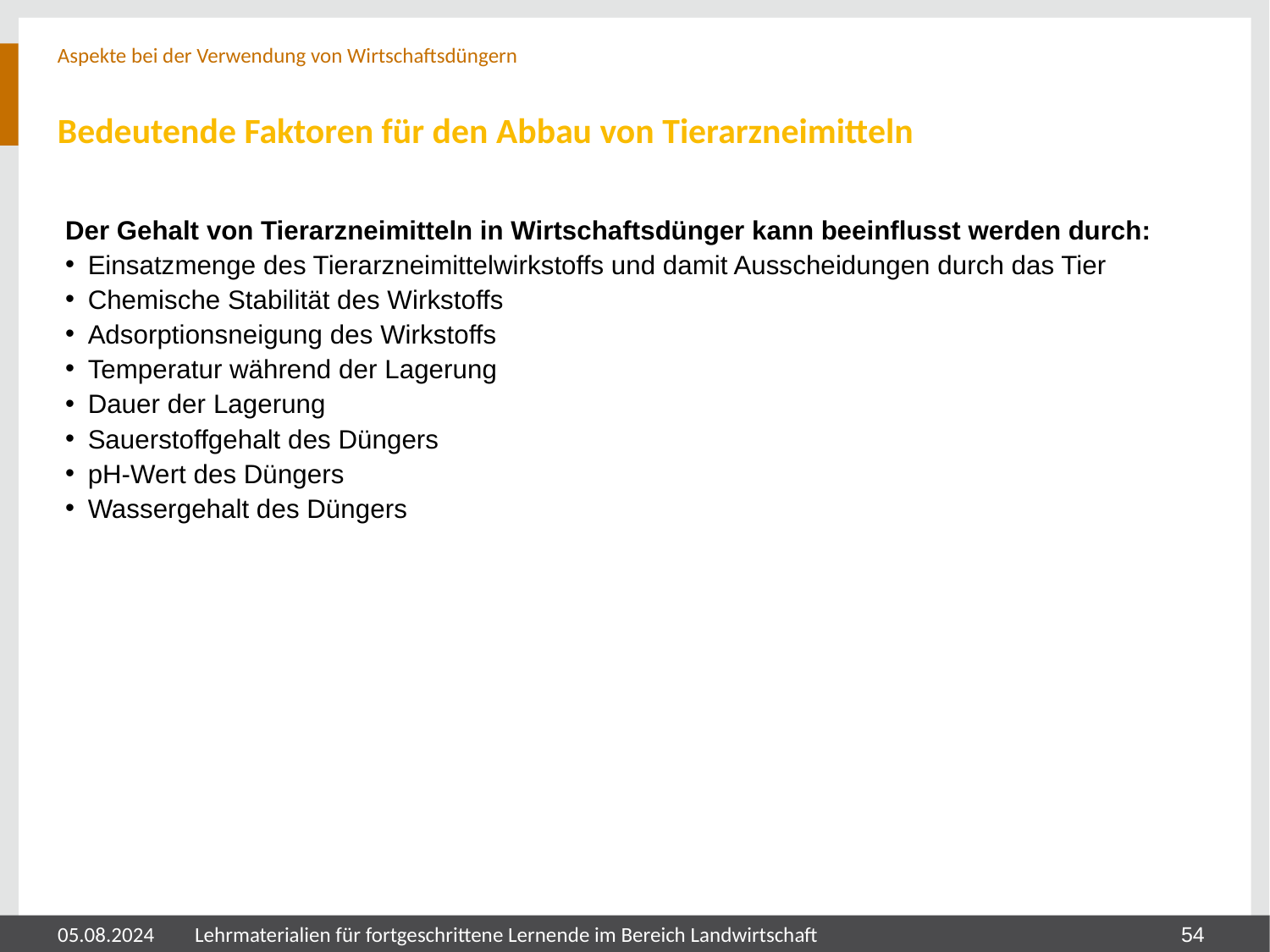

Aspekte bei der Verwendung von Wirtschaftsdüngern

# Bedeutende Faktoren für den Abbau von Tierarzneimitteln
Der Gehalt von Tierarzneimitteln in Wirtschaftsdünger kann beeinflusst werden durch:
Einsatzmenge des Tierarzneimittelwirkstoffs und damit Ausscheidungen durch das Tier
Chemische Stabilität des Wirkstoffs
Adsorptionsneigung des Wirkstoffs
Temperatur während der Lagerung
Dauer der Lagerung
Sauerstoffgehalt des Düngers
pH-Wert des Düngers
Wassergehalt des Düngers
05.08.2024
Lehrmaterialien für fortgeschrittene Lernende im Bereich Landwirtschaft
54